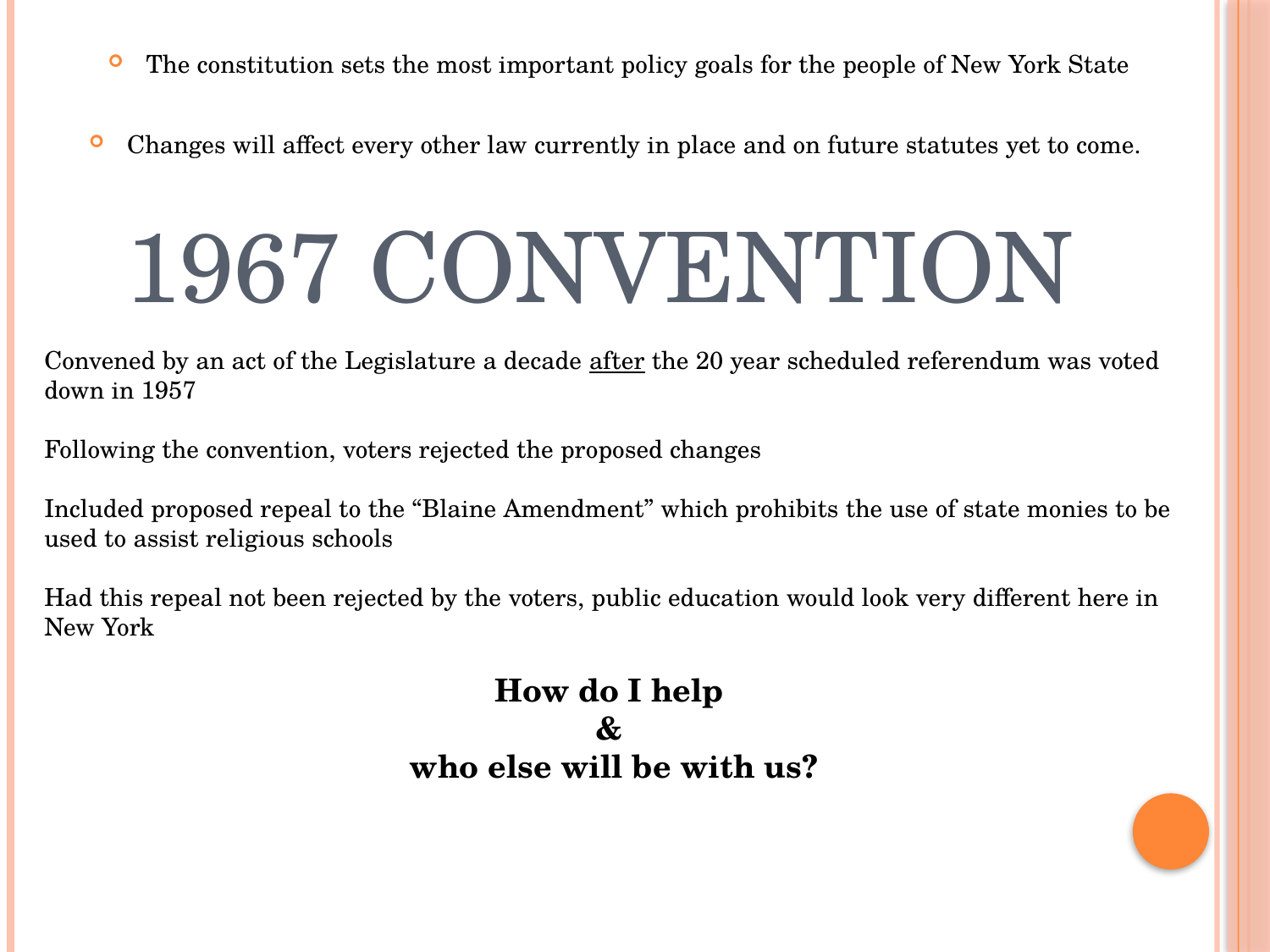

#
The constitution sets the most important policy goals for the people of New York State

Changes will affect every other law currently in place and on future statutes yet to come.
1967 Convention
Convened by an act of the Legislature a decade after the 20 year scheduled referendum was voted down in 1957

Following the convention, voters rejected the proposed changes

Included proposed repeal to the “Blaine Amendment” which prohibits the use of state monies to be used to assist religious schools

Had this repeal not been rejected by the voters, public education would look very different here in New York

How do I help
&
who else will be with us?